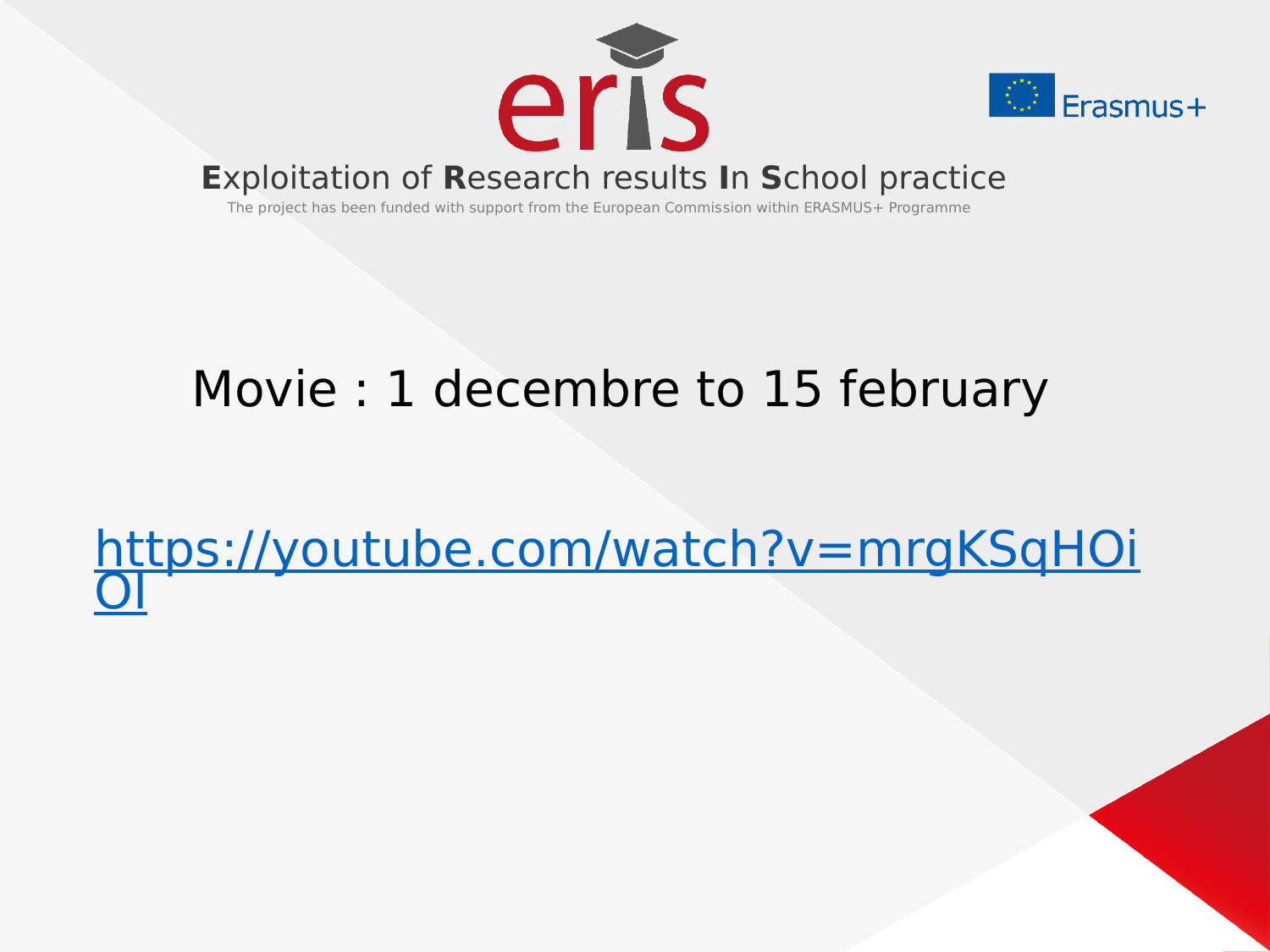

# Movie : 1 decembre to 15 february https://youtube.com/watch?v=mrgKSqHOiOI